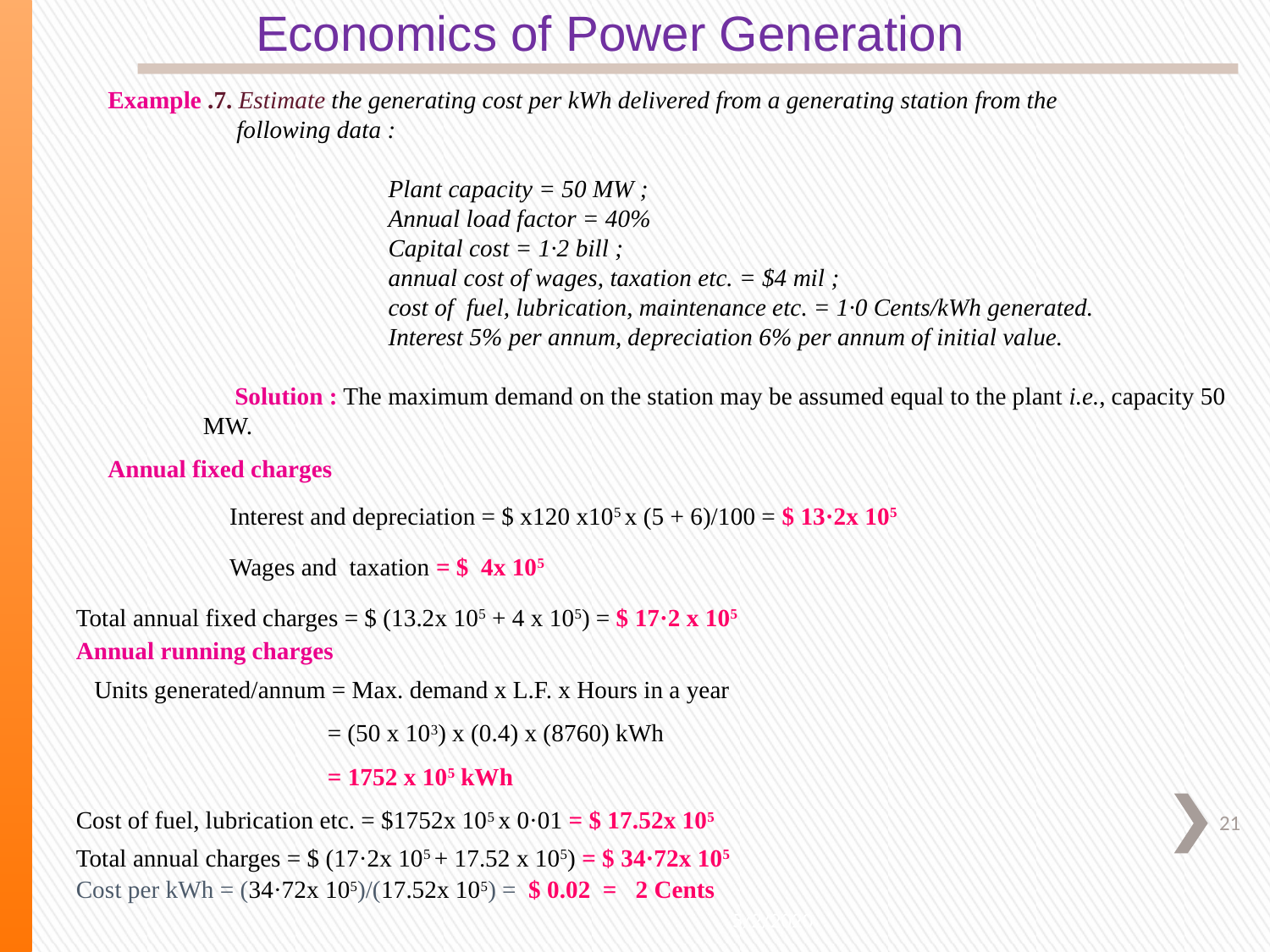

Economics of Power Generation

Example .7. Estimate the generating cost per kWh delivered from a generating station from the
                     following data :

                         Plant capacity = 50 MW ;
                         Annual load factor = 40%
                         Capital cost = 1·2 bill ;
                         annual cost of wages, taxation etc. = $4 mil ;
                         cost of  fuel, lubrication, maintenance etc. = 1·0 Cents/kWh generated.
                         Interest 5% per annum, depreciation 6% per annum of initial value.

Solution : The maximum demand on the station may be assumed equal to the plant i.e., capacity 50 MW.

Annual fixed charges

                         Interest and depreciation = $ x120 x105 x (5 + 6)/100 = $ 13·2x 105

                         Wages and  taxation = $  4x 105

Total annual fixed charges = $ (13.2x 105 + 4 x 105) = $ 17·2 x 105

Annual running charges

   Units generated/annum = Max. demand x L.F. x Hours in a year

                                         = (50 x 103) x (0.4) x (8760) kWh

                                         = 1752 x 105 kWh

Cost of fuel, lubrication etc. = $1752x 105 x 0·01 = $ 17.52x 105

Total annual charges = $ (17·2x 105 + 17.52 x 105) = $ 34·72x 105

Cost per kWh = (34·72x 105)/(17.52x 105) =  $ 0.02  =   2 Cents
21
5/2/2020